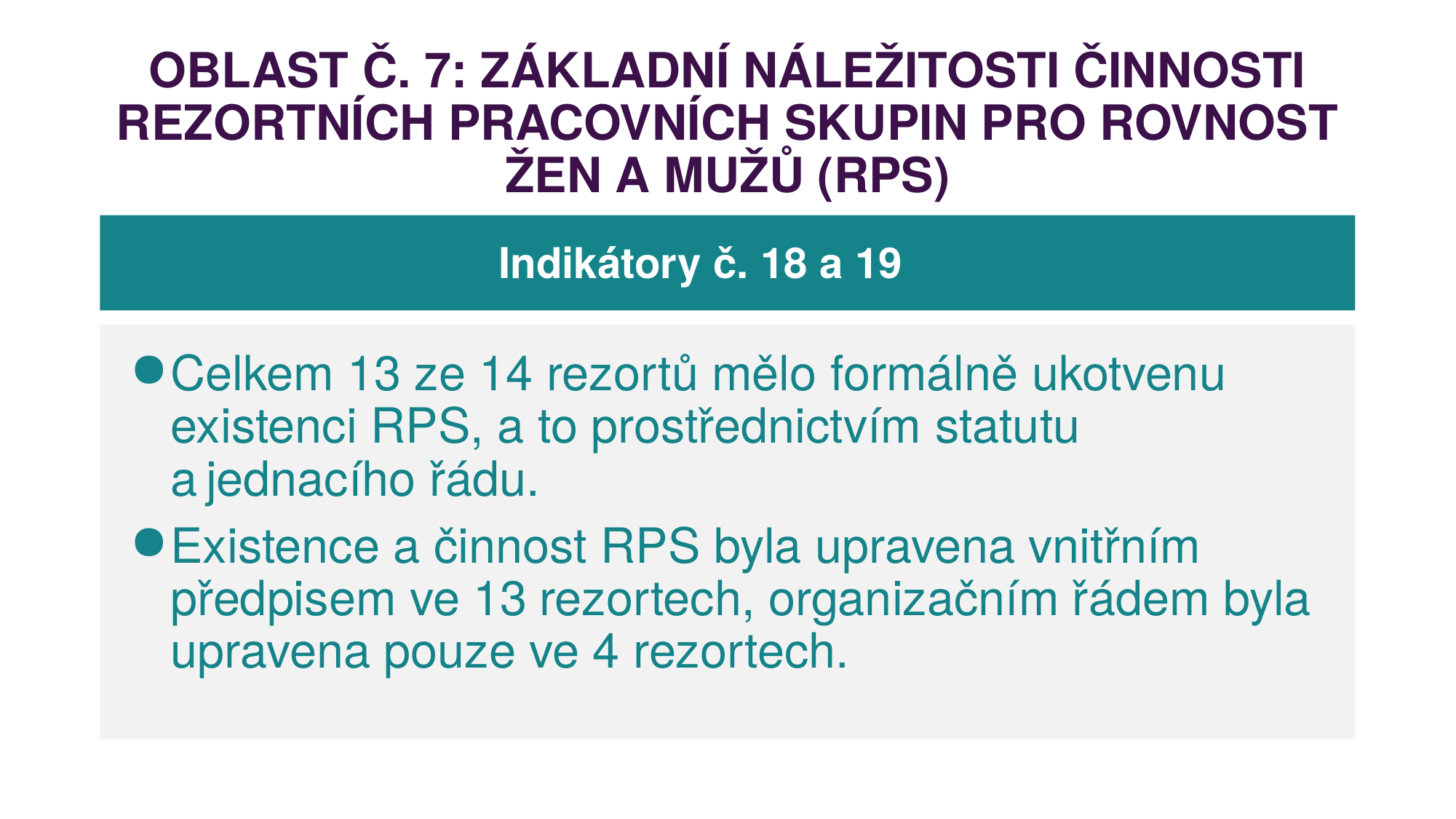

# Oblast č. 7: Základní náležitosti činnosti rezortních pracovních skupin pro rovnost žen a mužů (RPS)
Indikátory č. 18 a 19
Celkem 13 ze 14 rezortů mělo formálně ukotvenu existenci RPS, a to prostřednictvím statutu a jednacího řádu.
Existence a činnost RPS byla upravena vnitřním předpisem ve 13 rezortech, organizačním řádem byla upravena pouze ve 4 rezortech.